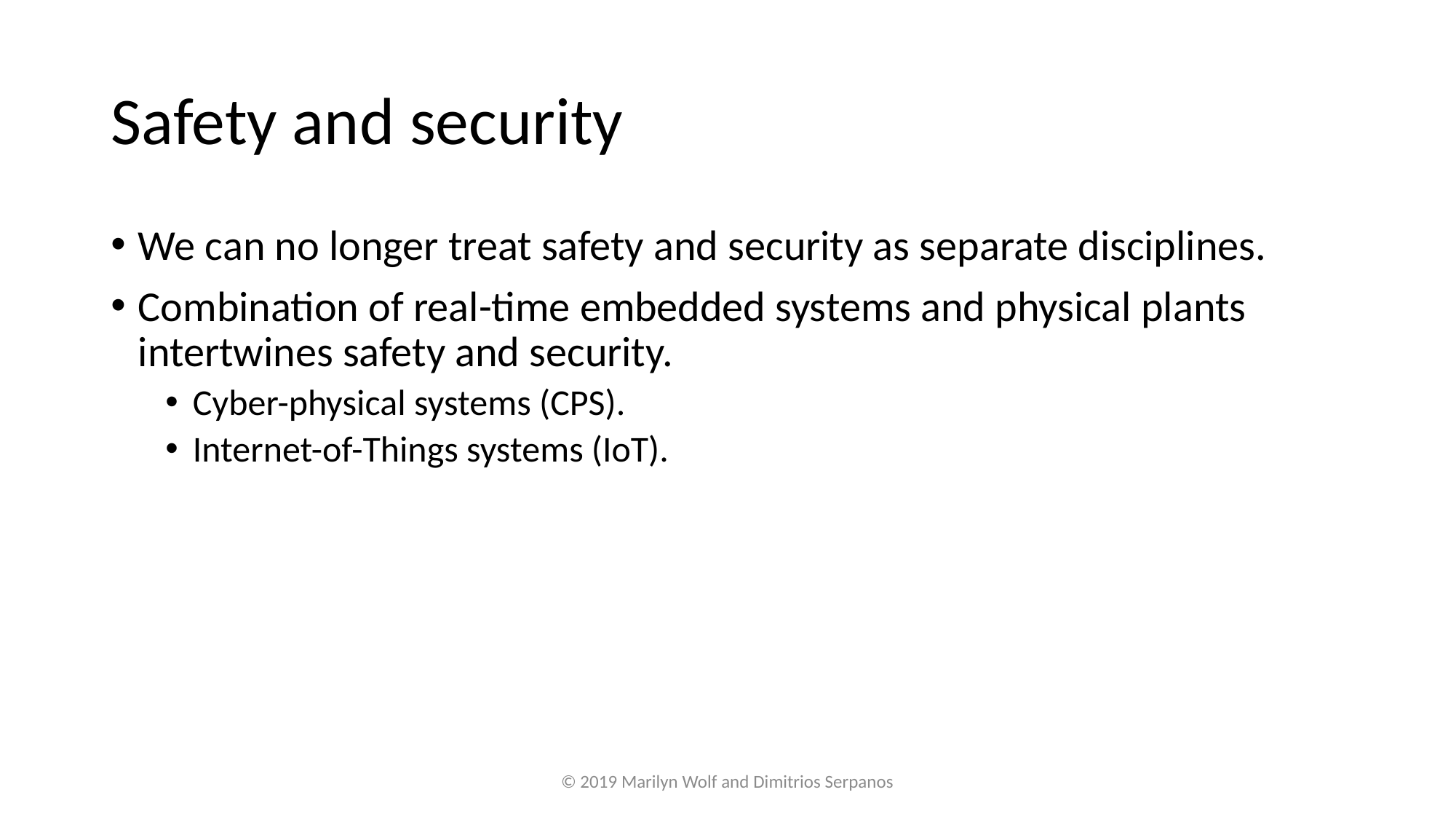

# Safety and security
We can no longer treat safety and security as separate disciplines.
Combination of real-time embedded systems and physical plants intertwines safety and security.
Cyber-physical systems (CPS).
Internet-of-Things systems (IoT).
© 2019 Marilyn Wolf and Dimitrios Serpanos